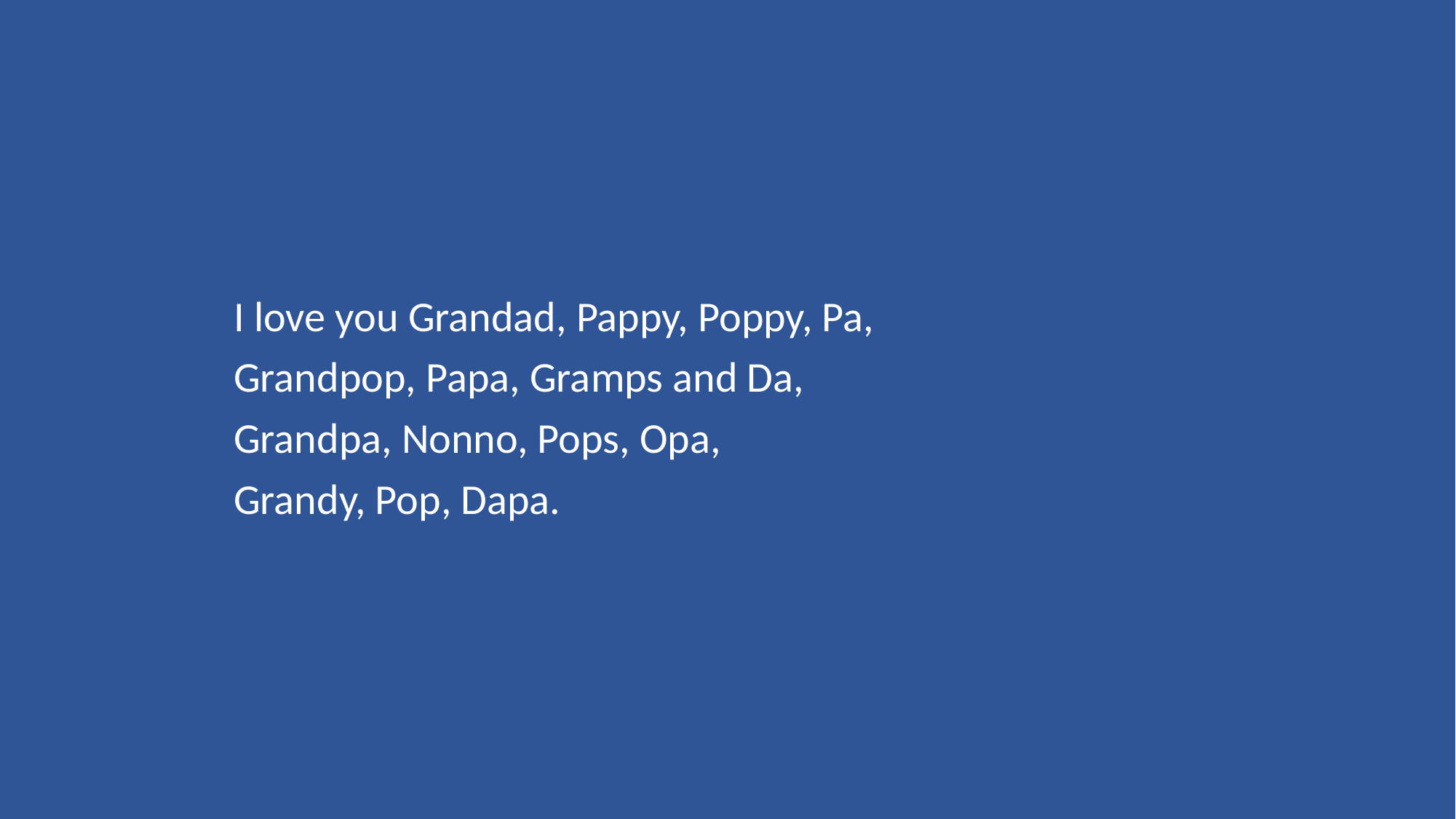

I love you Grandad, Pappy, Poppy, Pa,
Grandpop, Papa, Gramps and Da,
Grandpa, Nonno, Pops, Opa,
Grandy, Pop, Dapa.